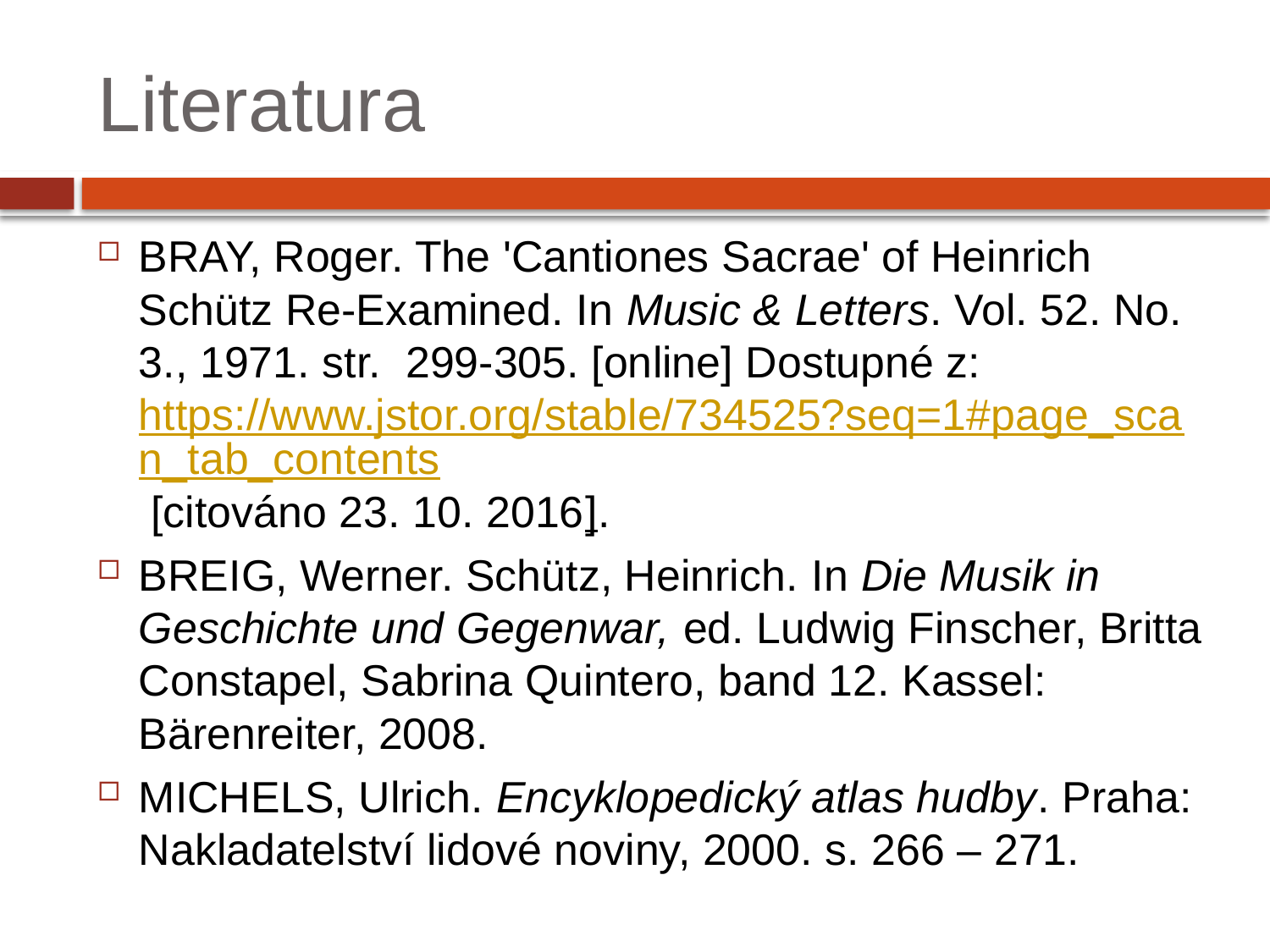

# Literatura
BRAY, Roger. The 'Cantiones Sacrae' of Heinrich Schütz Re-Examined. In Music & Letters. Vol. 52. No. 3., 1971. str.  299-305. [online] Dostupné z: https://www.jstor.org/stable/734525?seq=1#page_scan_tab_contents [citováno 23. 10. 2016].
BREIG, Werner. Schütz, Heinrich. In Die Musik in Geschichte und Gegenwar, ed. Ludwig Finscher, Britta Constapel, Sabrina Quintero, band 12. Kassel: Bärenreiter, 2008.
MICHELS, Ulrich. Encyklopedický atlas hudby. Praha: Nakladatelství lidové noviny, 2000. s. 266 – 271.